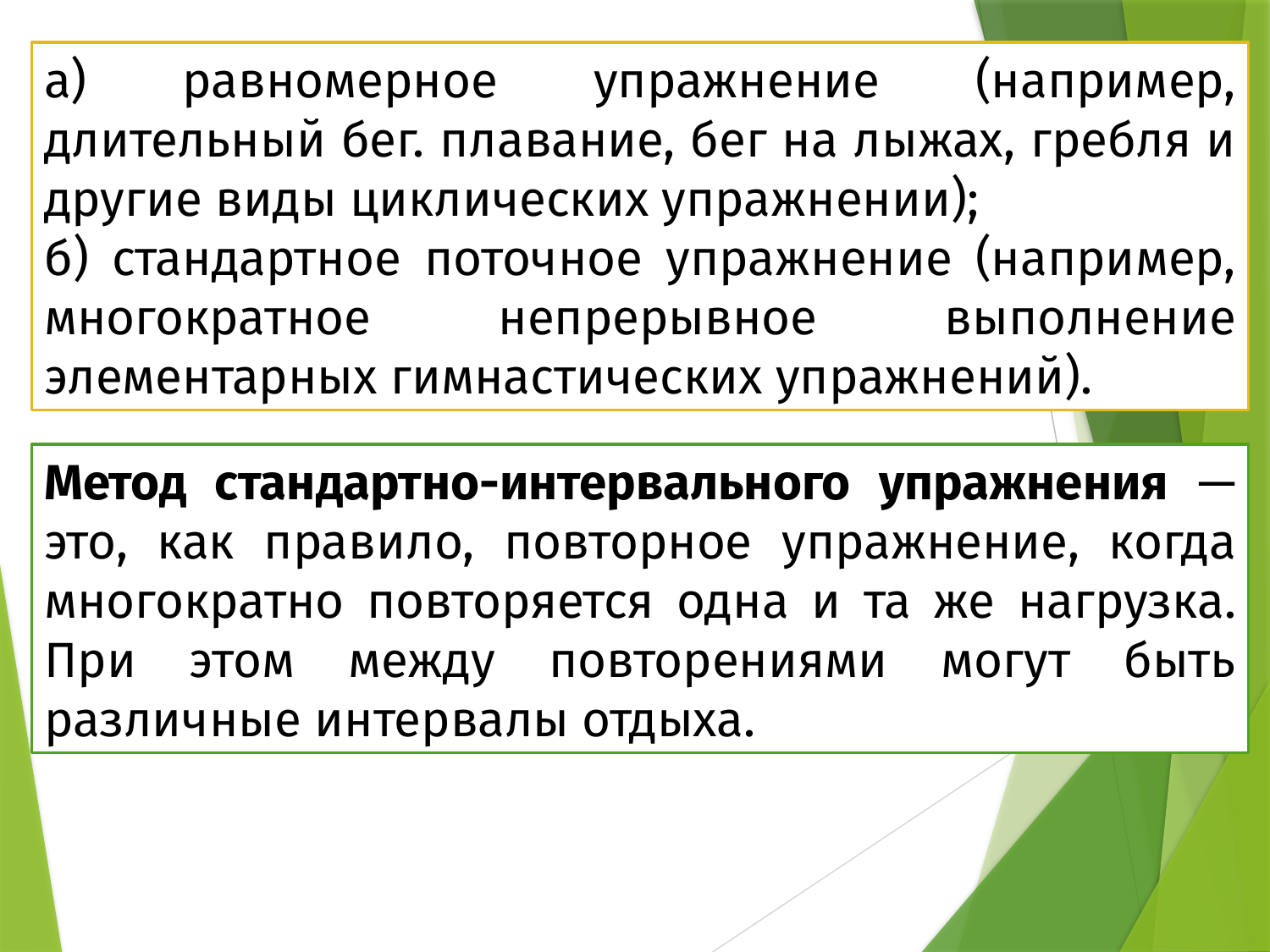

а) равномерное упражнение (например, длительный бег. плавание, бег на лыжах, гребля и другие виды циклических упражнении);
б) стандартное поточное упражнение (например, многократное непрерывное выполнение элементарных гимнастических упражнений).
Метод стандартно-интервального упражнения — это, как правило, повторное упражнение, когда многократно повторяется одна и та же нагрузка. При этом между повторениями могут быть различные интервалы отдыха.